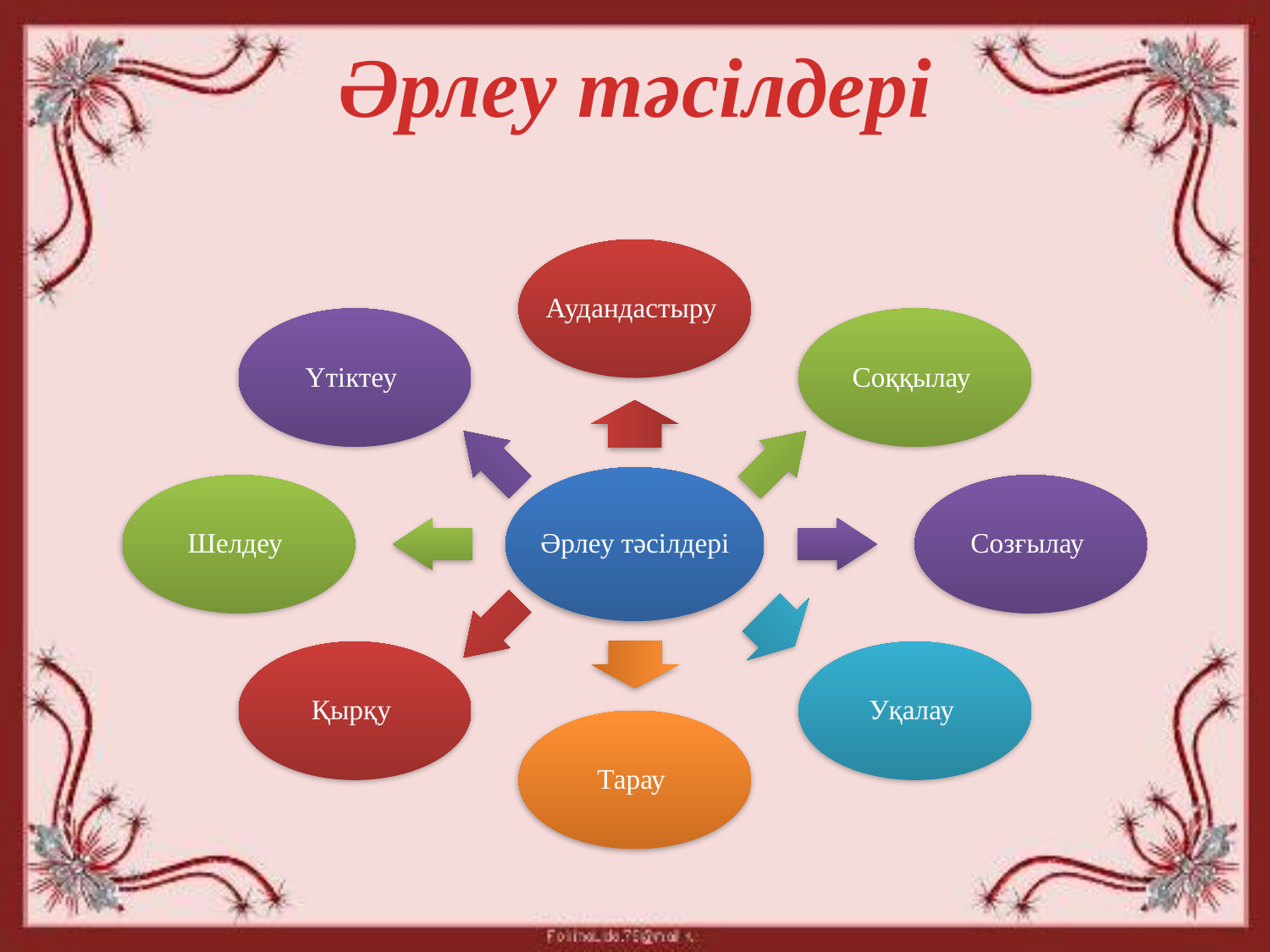

Әрлеу тәсілдері
Аудандастыру
Үтіктеу
Соққылау

Әрлеу тәсілдері
Шелдеу
Созғылау

Қырқу
Уқалау
Тарау